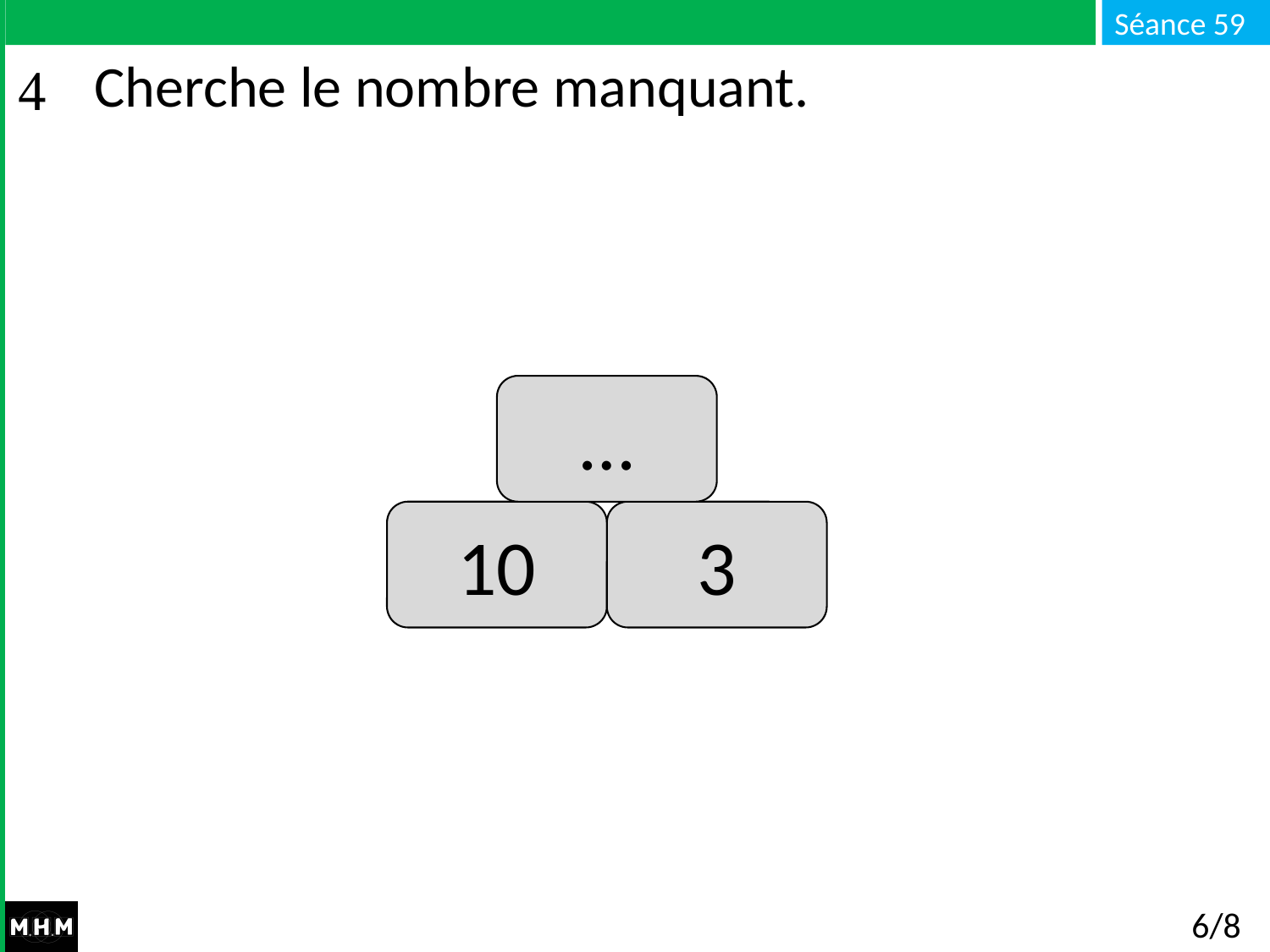

# Cherche le nombre manquant.
…
3
10
6/8